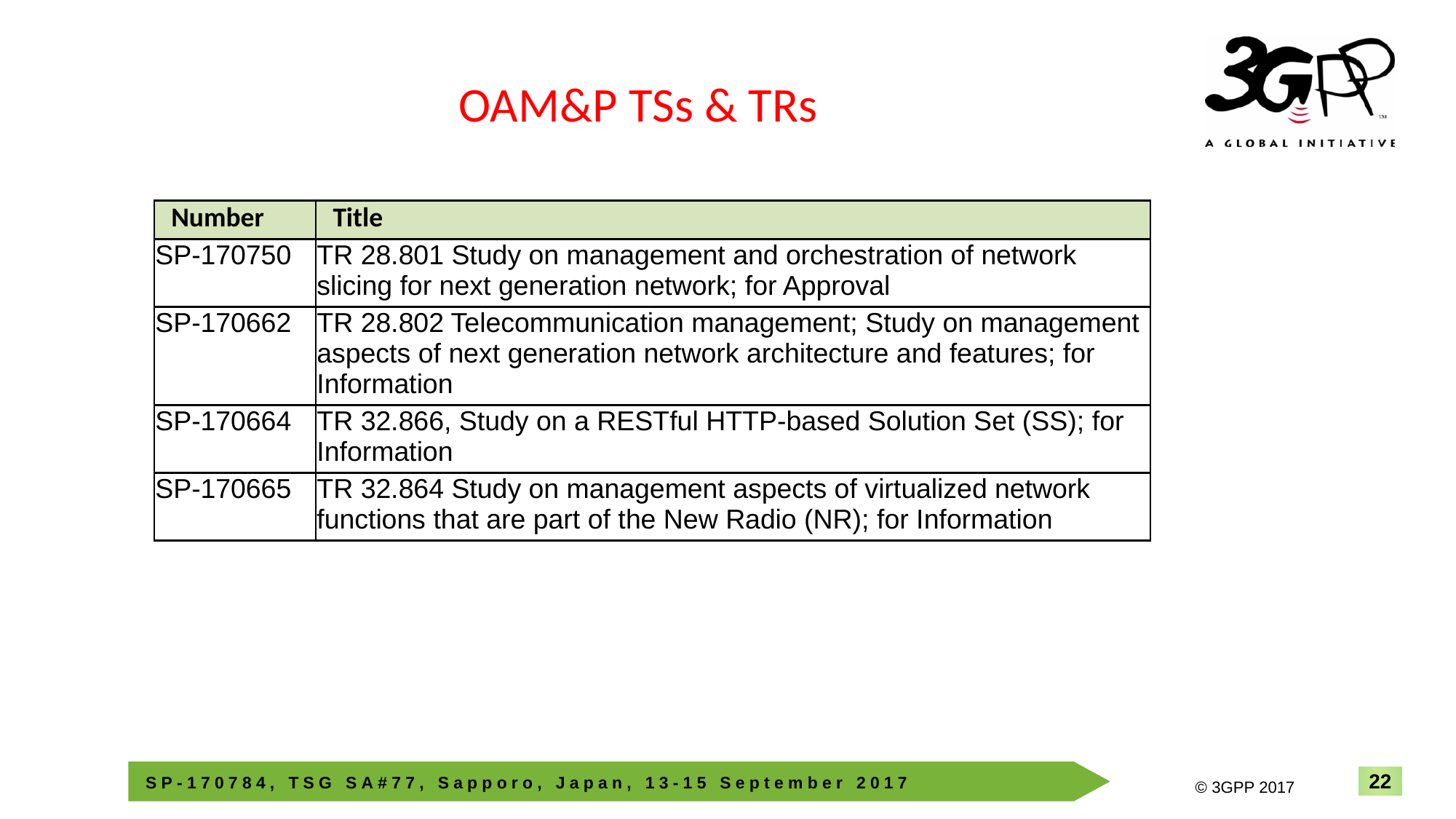

OAM&P TSs & TRs
| Number | Title |
| --- | --- |
| SP-170750 | TR 28.801 Study on management and orchestration of network slicing for next generation network; for Approval |
| SP-170662 | TR 28.802 Telecommunication management; Study on management aspects of next generation network architecture and features; for Information |
| SP-170664 | TR 32.866, Study on a RESTful HTTP-based Solution Set (SS); for Information |
| SP-170665 | TR 32.864 Study on management aspects of virtualized network functions that are part of the New Radio (NR); for Information |